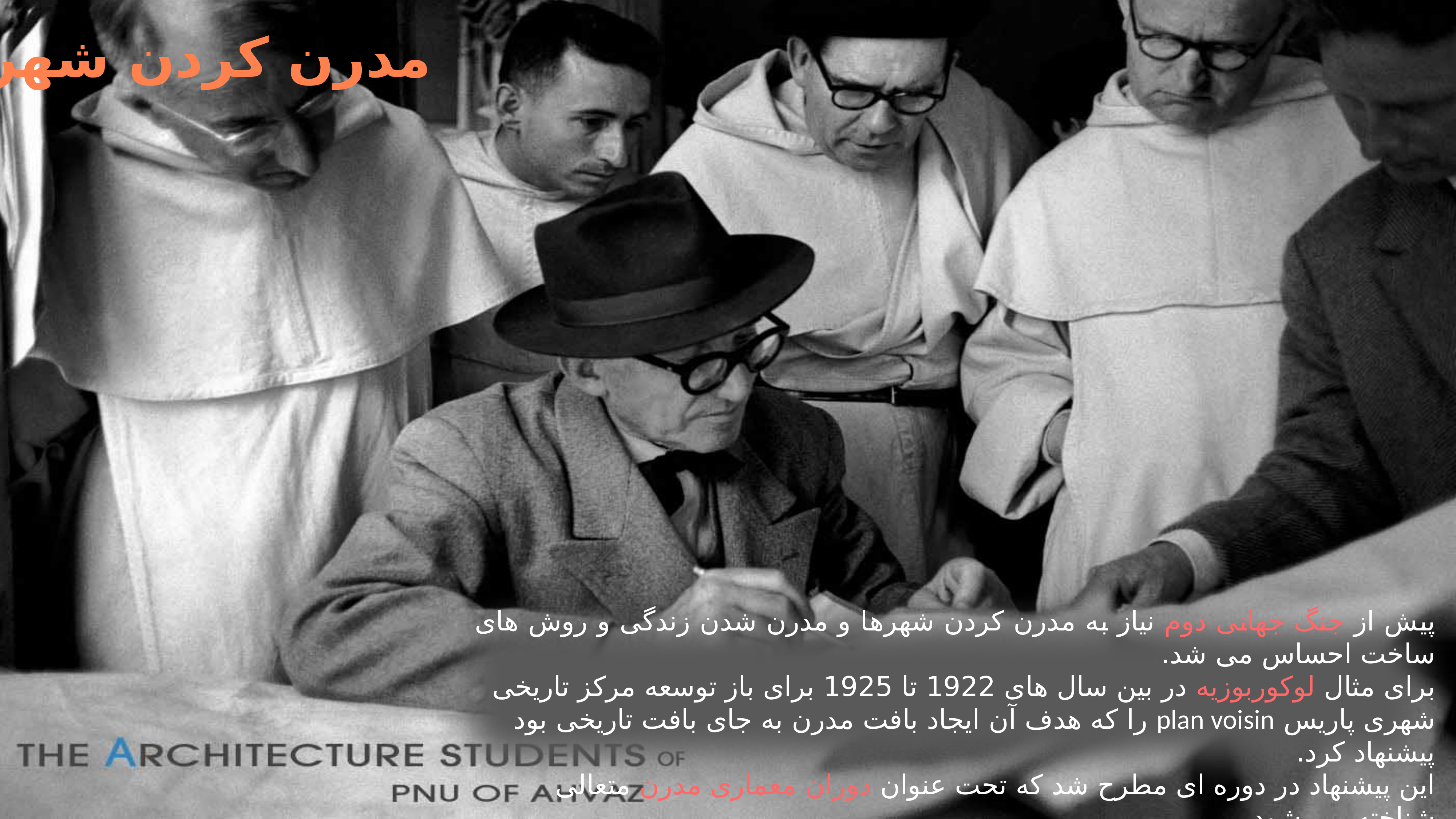

مدرن کردن شهر

پیش از جنگ جهانی دوم نیاز به مدرن کردن شهرها و مدرن شدن زندگی و روش های ساخت احساس می شد.
برای مثال لوکوربوزیه در بین سال های 1922 تا 1925 برای باز توسعه مرکز تاریخی شهری پاریس plan voisin را که هدف آن ایجاد بافت مدرن به جای بافت تاریخی بود پیشنهاد کرد.
این پیشنهاد در دوره ای مطرح شد که تحت عنوان دوران معماری مدرن متعالی شناخته می شود.
 می توان طرح لوکوربوزیه را هم زمان با رواج یکی از سبک های آن دوره یعنی کانستراکتیویسم دانست.